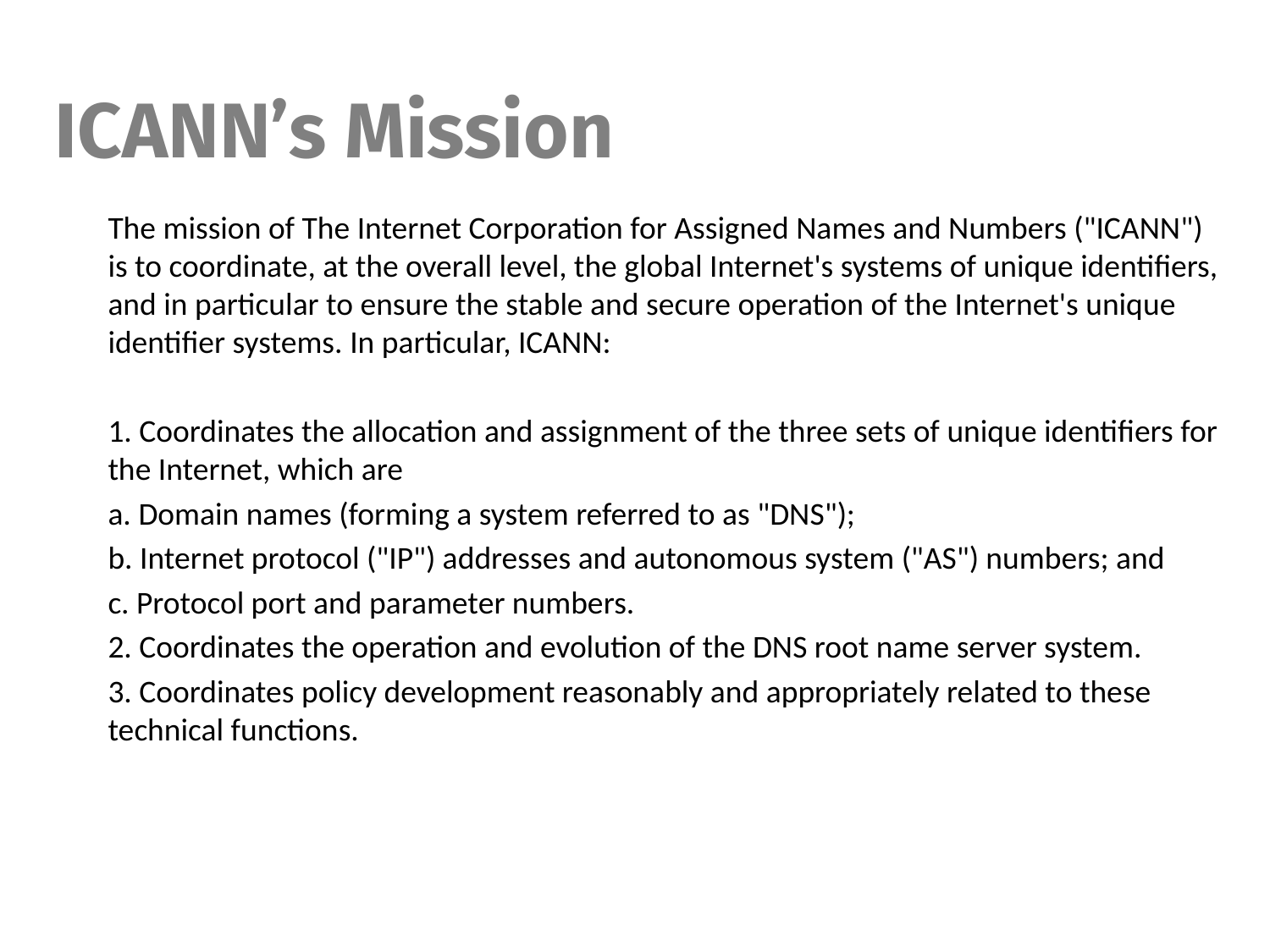

# ICANN’s Mission
The mission of The Internet Corporation for Assigned Names and Numbers ("ICANN") is to coordinate, at the overall level, the global Internet's systems of unique identifiers, and in particular to ensure the stable and secure operation of the Internet's unique identifier systems. In particular, ICANN:

1. Coordinates the allocation and assignment of the three sets of unique identifiers for the Internet, which are
a. Domain names (forming a system referred to as "DNS");
b. Internet protocol ("IP") addresses and autonomous system ("AS") numbers; and
c. Protocol port and parameter numbers.
2. Coordinates the operation and evolution of the DNS root name server system.
3. Coordinates policy development reasonably and appropriately related to these technical functions.
2